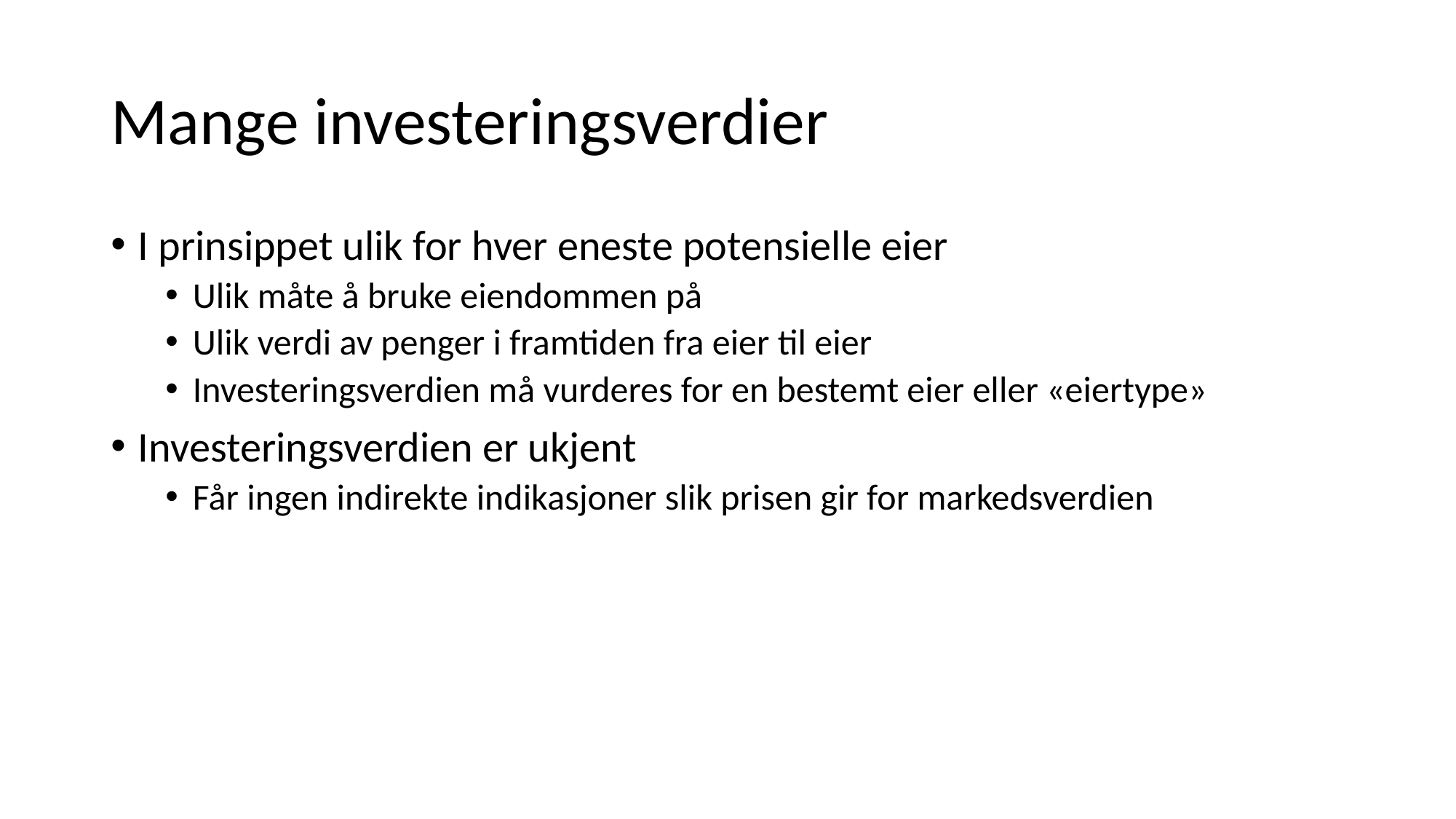

# Mange investeringsverdier
I prinsippet ulik for hver eneste potensielle eier
Ulik måte å bruke eiendommen på
Ulik verdi av penger i framtiden fra eier til eier
Investeringsverdien må vurderes for en bestemt eier eller «eiertype»
Investeringsverdien er ukjent
Får ingen indirekte indikasjoner slik prisen gir for markedsverdien